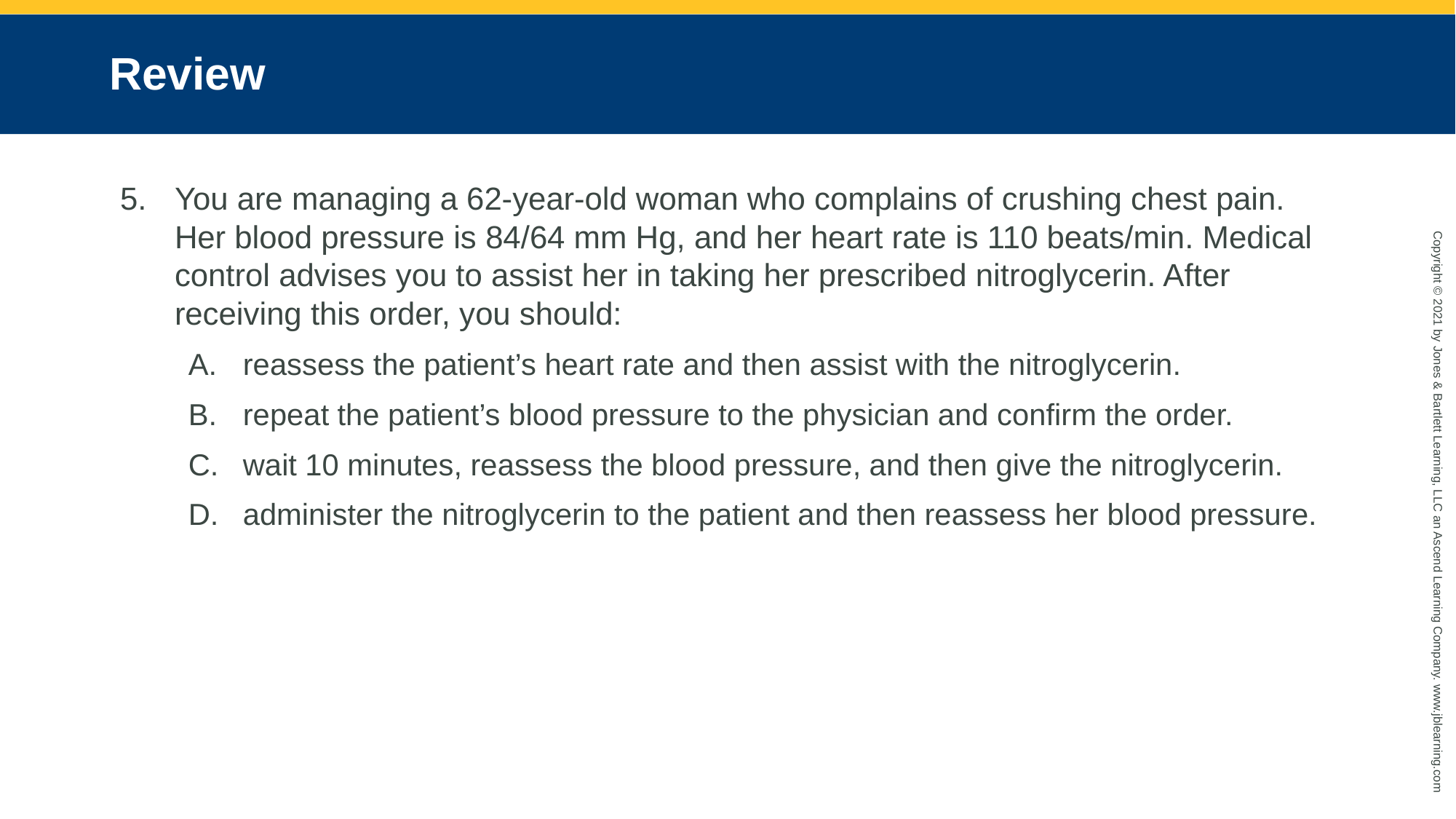

# Review
You are managing a 62-year-old woman who complains of crushing chest pain. Her blood pressure is 84/64 mm Hg, and her heart rate is 110 beats/min. Medical control advises you to assist her in taking her prescribed nitroglycerin. After receiving this order, you should:
reassess the patient’s heart rate and then assist with the nitroglycerin.
repeat the patient’s blood pressure to the physician and confirm the order.
wait 10 minutes, reassess the blood pressure, and then give the nitroglycerin.
administer the nitroglycerin to the patient and then reassess her blood pressure.